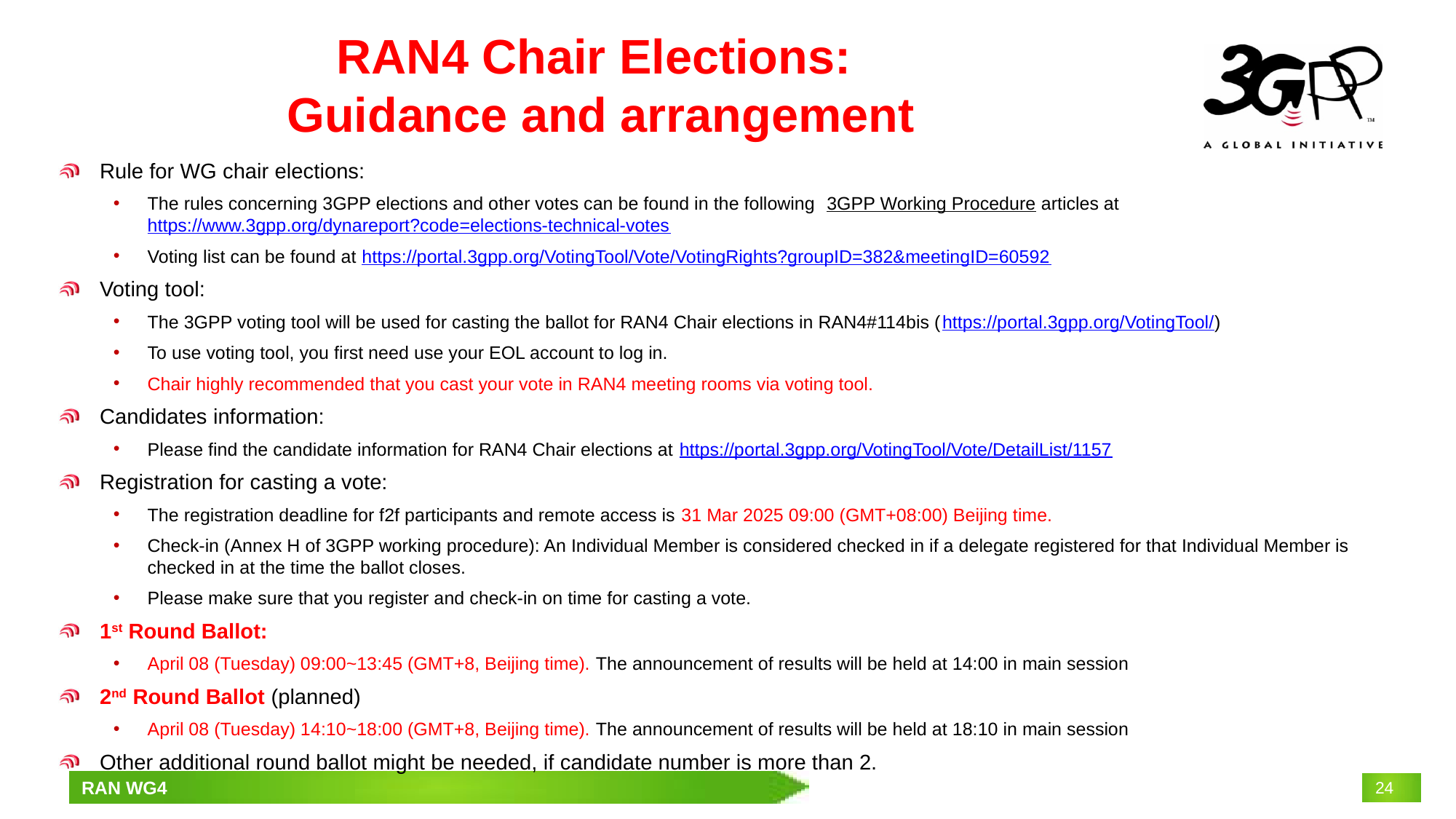

# RAN4 Chair Elections: Guidance and arrangement
Rule for WG chair elections:
The rules concerning 3GPP elections and other votes can be found in the following  3GPP Working Procedure articles at https://www.3gpp.org/dynareport?code=elections-technical-votes
Voting list can be found at https://portal.3gpp.org/VotingTool/Vote/VotingRights?groupID=382&meetingID=60592
Voting tool:
The 3GPP voting tool will be used for casting the ballot for RAN4 Chair elections in RAN4#114bis (https://portal.3gpp.org/VotingTool/)
To use voting tool, you first need use your EOL account to log in.
Chair highly recommended that you cast your vote in RAN4 meeting rooms via voting tool.
Candidates information:
Please find the candidate information for RAN4 Chair elections at https://portal.3gpp.org/VotingTool/Vote/DetailList/1157
Registration for casting a vote:
The registration deadline for f2f participants and remote access is 31 Mar 2025 09:00 (GMT+08:00) Beijing time.
Check-in (Annex H of 3GPP working procedure): An Individual Member is considered checked in if a delegate registered for that Individual Member is checked in at the time the ballot closes.
Please make sure that you register and check-in on time for casting a vote.
1st Round Ballot:
April 08 (Tuesday) 09:00~13:45 (GMT+8, Beijing time). The announcement of results will be held at 14:00 in main session
2nd Round Ballot (planned)
April 08 (Tuesday) 14:10~18:00 (GMT+8, Beijing time). The announcement of results will be held at 18:10 in main session
Other additional round ballot might be needed, if candidate number is more than 2.